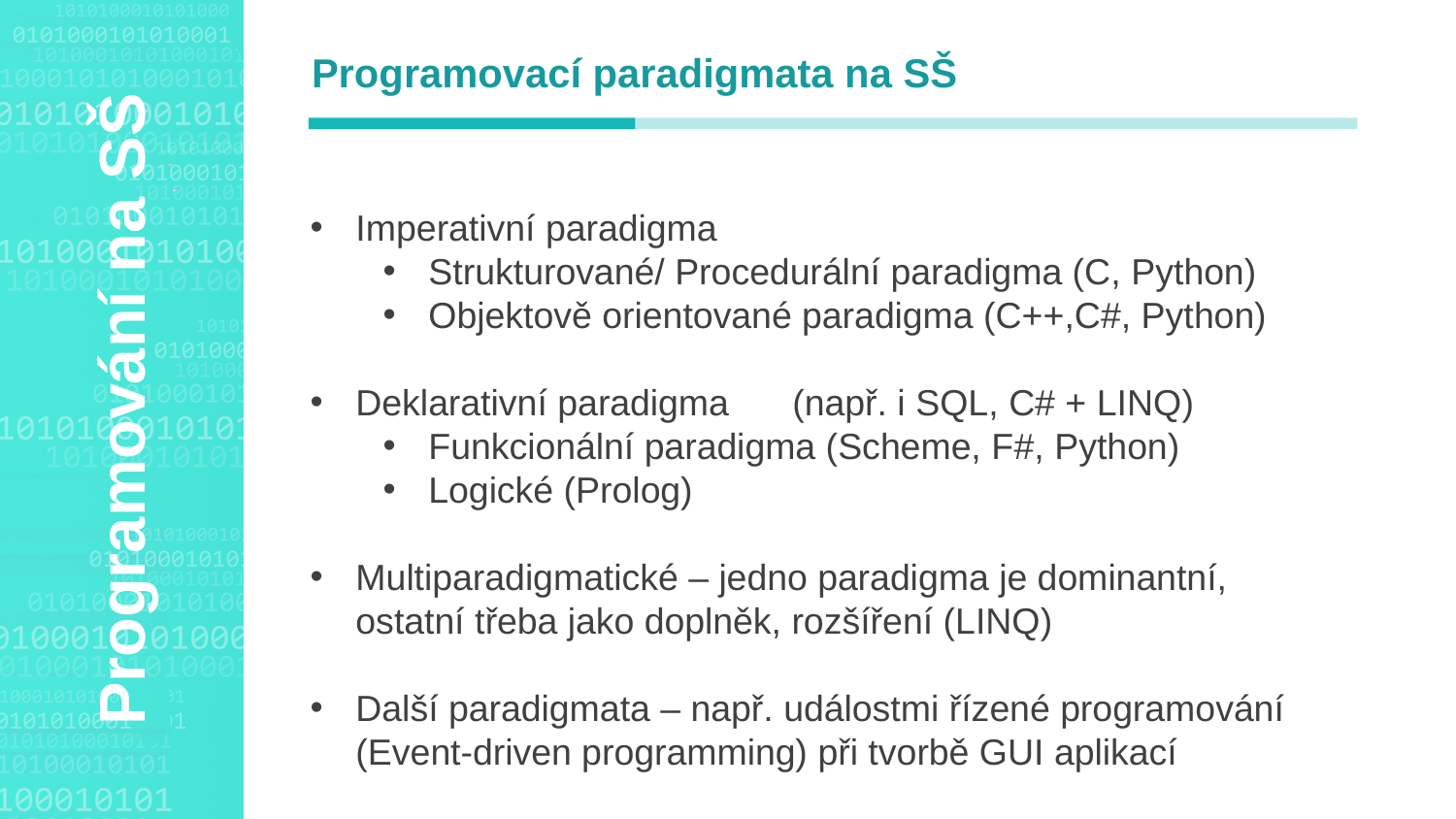

Programovací paradigmata na SŠ

Imperativní paradigma
Strukturované/ Procedurální paradigma (C, Python)
Objektově orientované paradigma (C++,C#, Python)

Deklarativní paradigma	(např. i SQL, C# + LINQ)
Funkcionální paradigma (Scheme, F#, Python)
Logické (Prolog)

Multiparadigmatické – jedno paradigma je dominantní, ostatní třeba jako doplněk, rozšíření (LINQ)

Další paradigmata – např. událostmi řízené programování (Event-driven programming) při tvorbě GUI aplikací

Agenda Style

Programování na SŠ